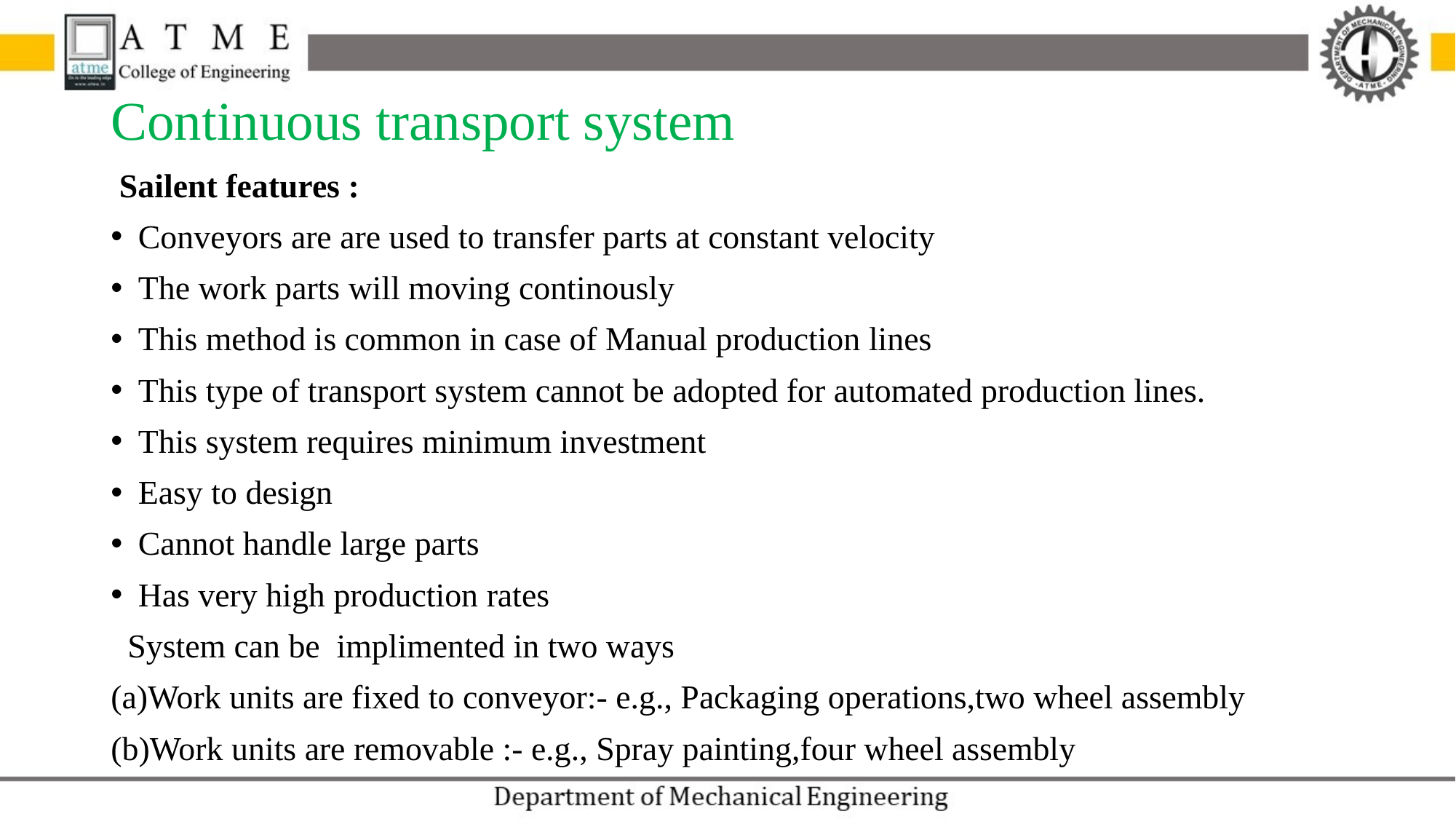

# Continuous transport system
 Sailent features :
Conveyors are are used to transfer parts at constant velocity
The work parts will moving continously
This method is common in case of Manual production lines
This type of transport system cannot be adopted for automated production lines.
This system requires minimum investment
Easy to design
Cannot handle large parts
Has very high production rates
  System can be  implimented in two ways
(a)Work units are fixed to conveyor:- e.g., Packaging operations,two wheel assembly
(b)Work units are removable :- e.g., Spray painting,four wheel assembly